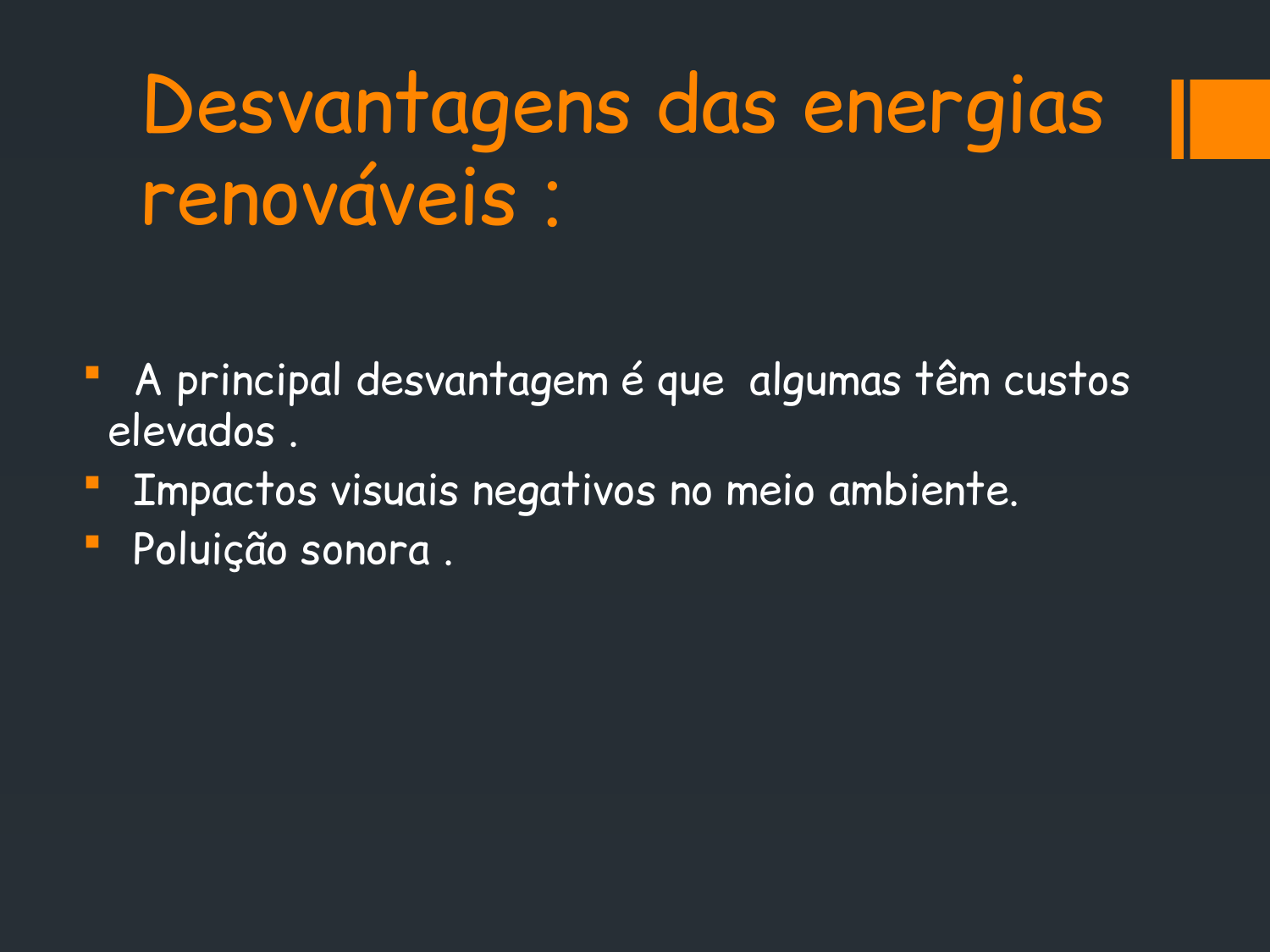

# Desvantagens das energias renováveis :
  A principal desvantagem é que  algumas têm custos elevados .
  Impactos visuais negativos no meio ambiente.
  Poluição sonora .